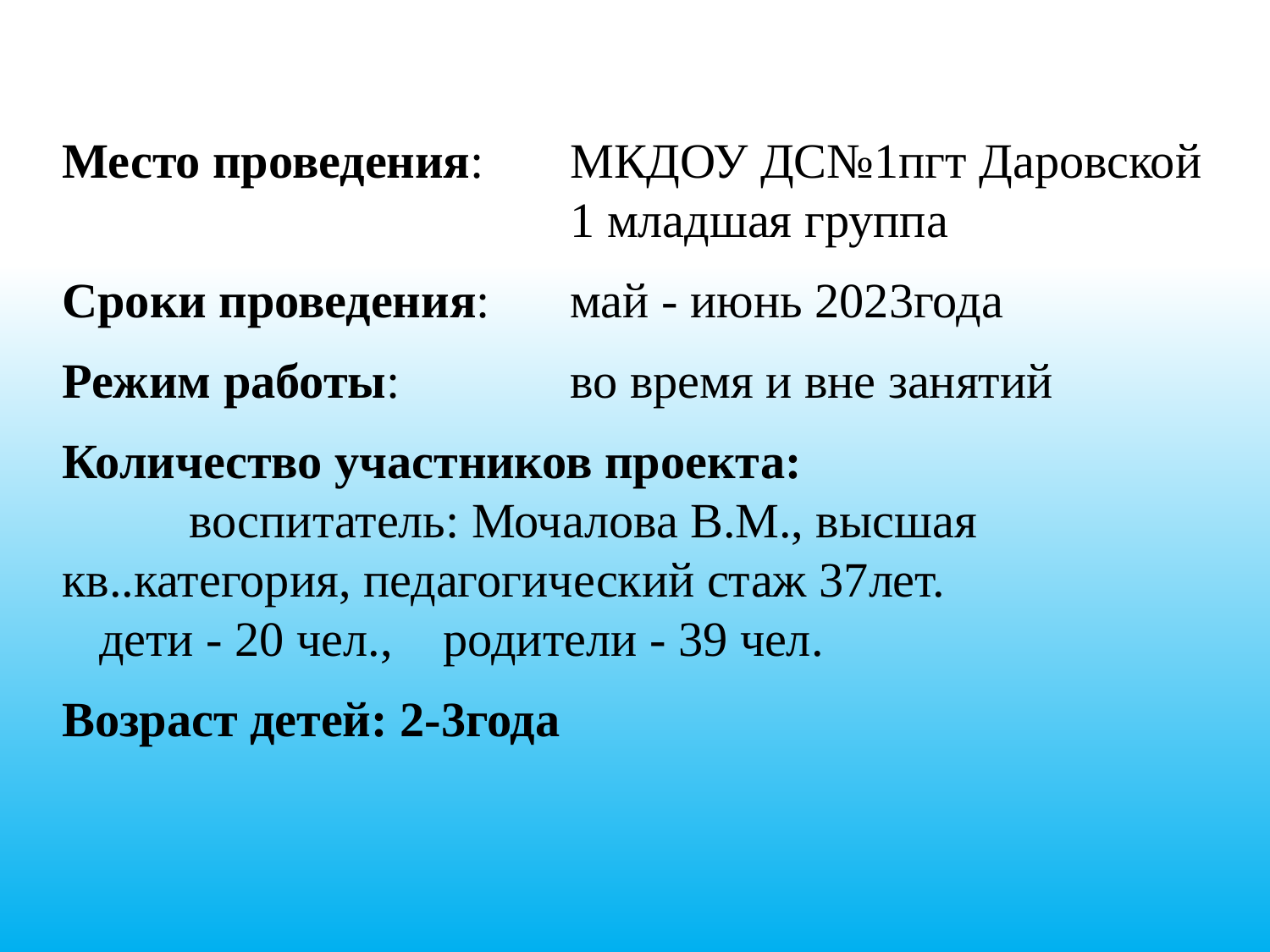

Место проведения: 	МКДОУ ДС№1пгт Даровской
    				1 младшая группа

Сроки проведения: 	май - июнь 2023года

Режим работы: 		во время и вне занятий

Количество участников проекта:
	воспитатель: Мочалова В.М., высшая   кв..категория, педагогический стаж 37лет.
   дети - 20 чел., 	родители - 39 чел.

Возраст детей: 2-3года